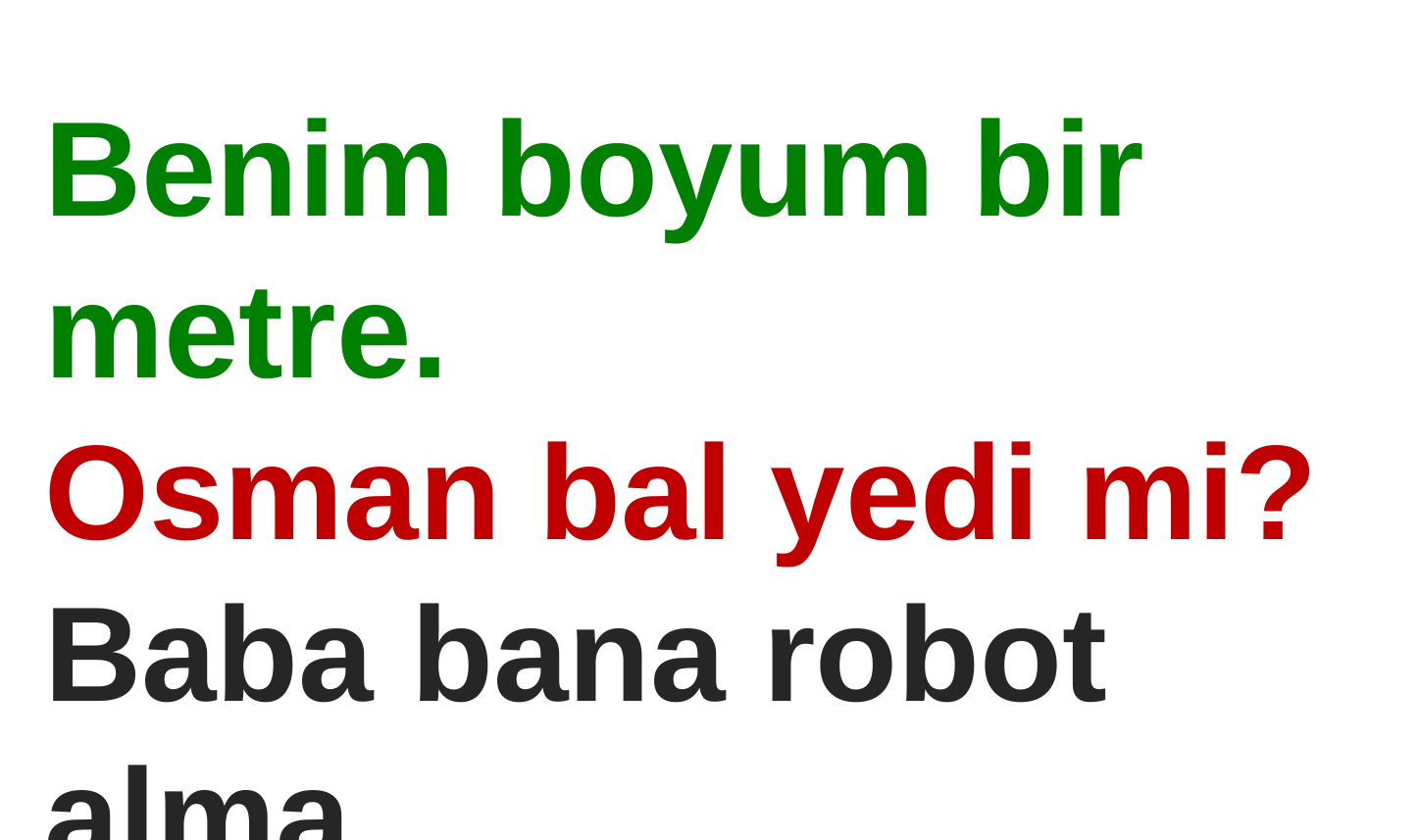

Benim boyum bir metre.
Osman bal yedi mi?
Baba bana robot alma.
Sibel bol kaymak ye.